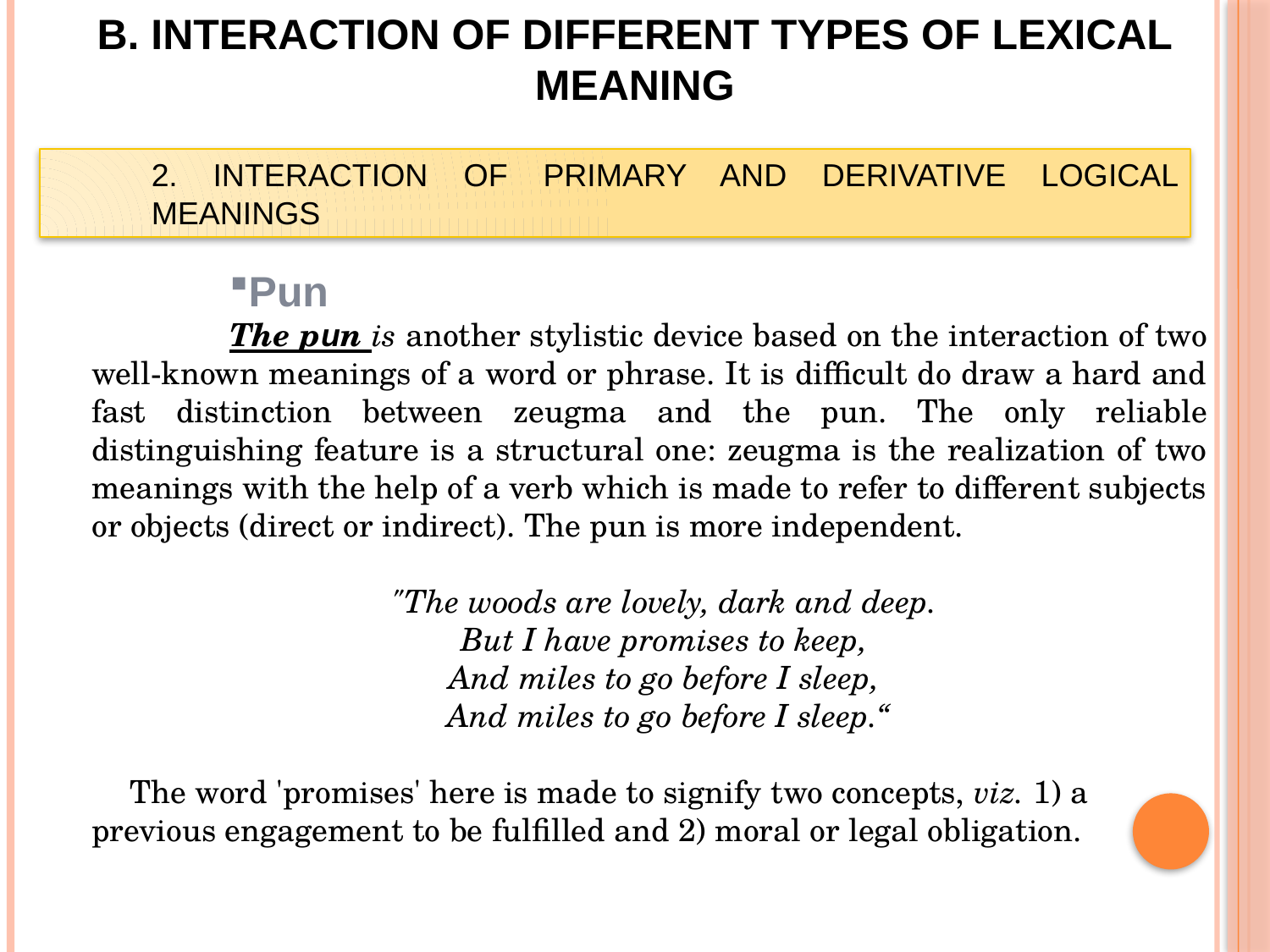

B. INTERACTION OF DIFFERENT TYPES OF LEXICAL MEANING
2. INTERACTION OF PRIMARY AND DERIVATIVE LOGICAL MEANINGS
Pun
The pиn is another stylistic device based on the interaction of two well-known meanings of a word or phrase. It is difficult do draw a hard and fast distinction between zeugma and the pun. The only reliable distinguishing feature is a structural one: zeugma is the realization of two meanings with the help of a verb which is made to refer to different subjects or objects (direct or indirect). The pun is more independent.

"The woods are lovely, dark and deep.
But I have promises to keep,
And miles to go before I sleep,
And miles to go before I sleep.“

The word 'promises' here is made to signify two concepts, viz. 1) a previous engagement to be fulfilled and 2) moral or legal obligation.